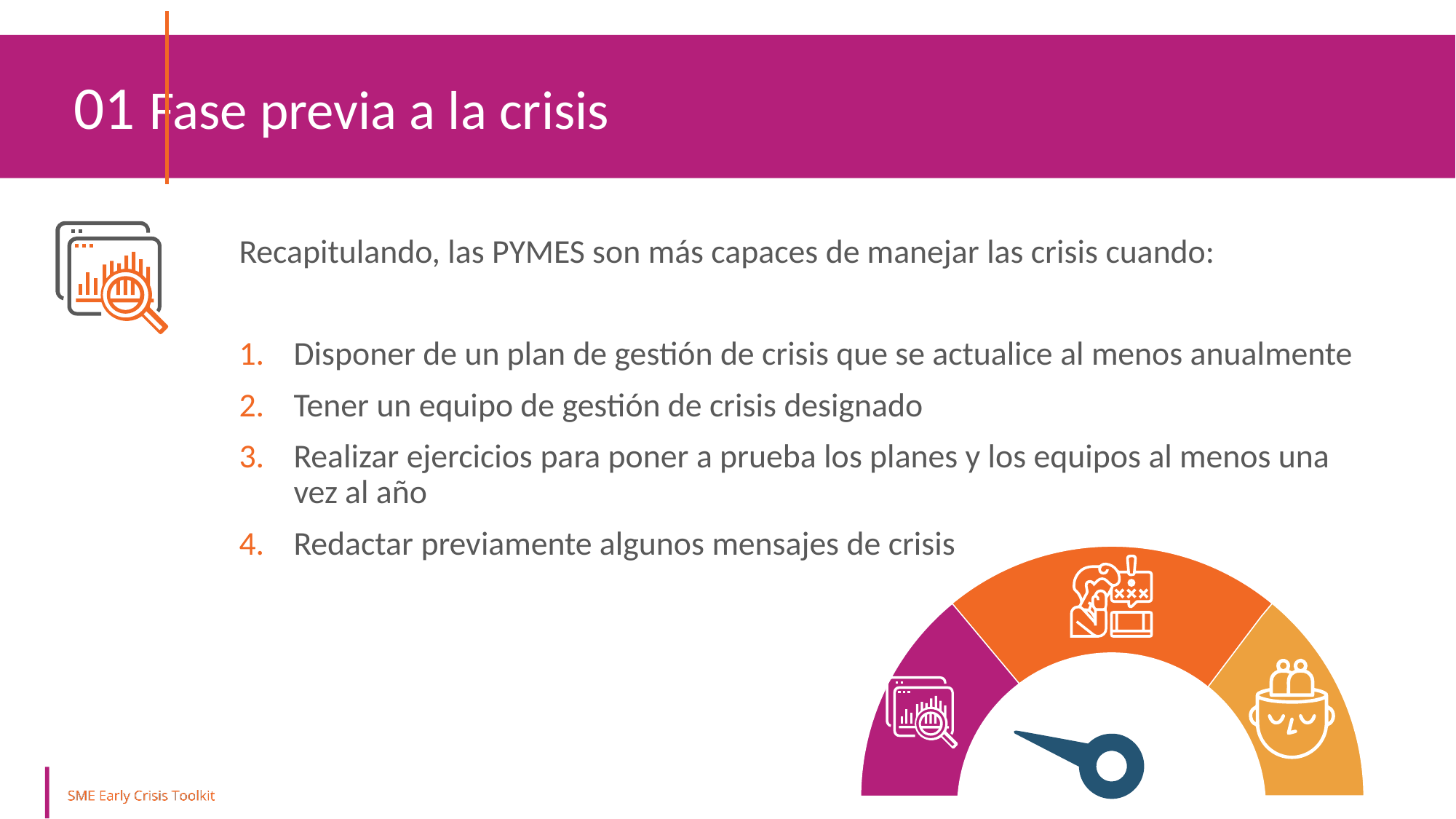

01 Fase previa a la crisis

Recapitulando, las PYMES son más capaces de manejar las crisis cuando:

Disponer de un plan de gestión de crisis que se actualice al menos anualmente
Tener un equipo de gestión de crisis designado
Realizar ejercicios para poner a prueba los planes y los equipos al menos una vez al año
Redactar previamente algunos mensajes de crisis